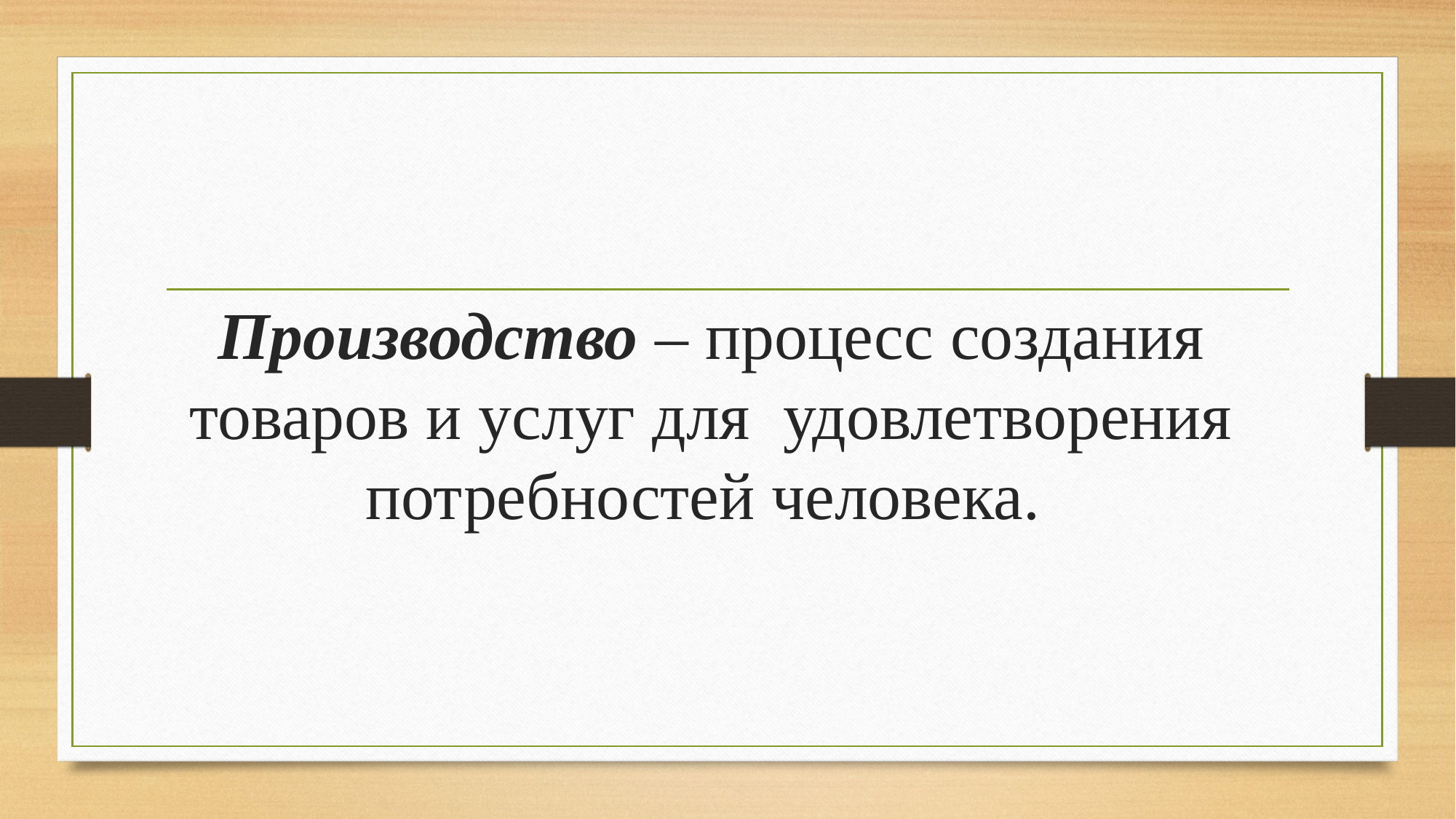

# Производство – процесс создания товаров и услуг для  удовлетворения потребностей человека.